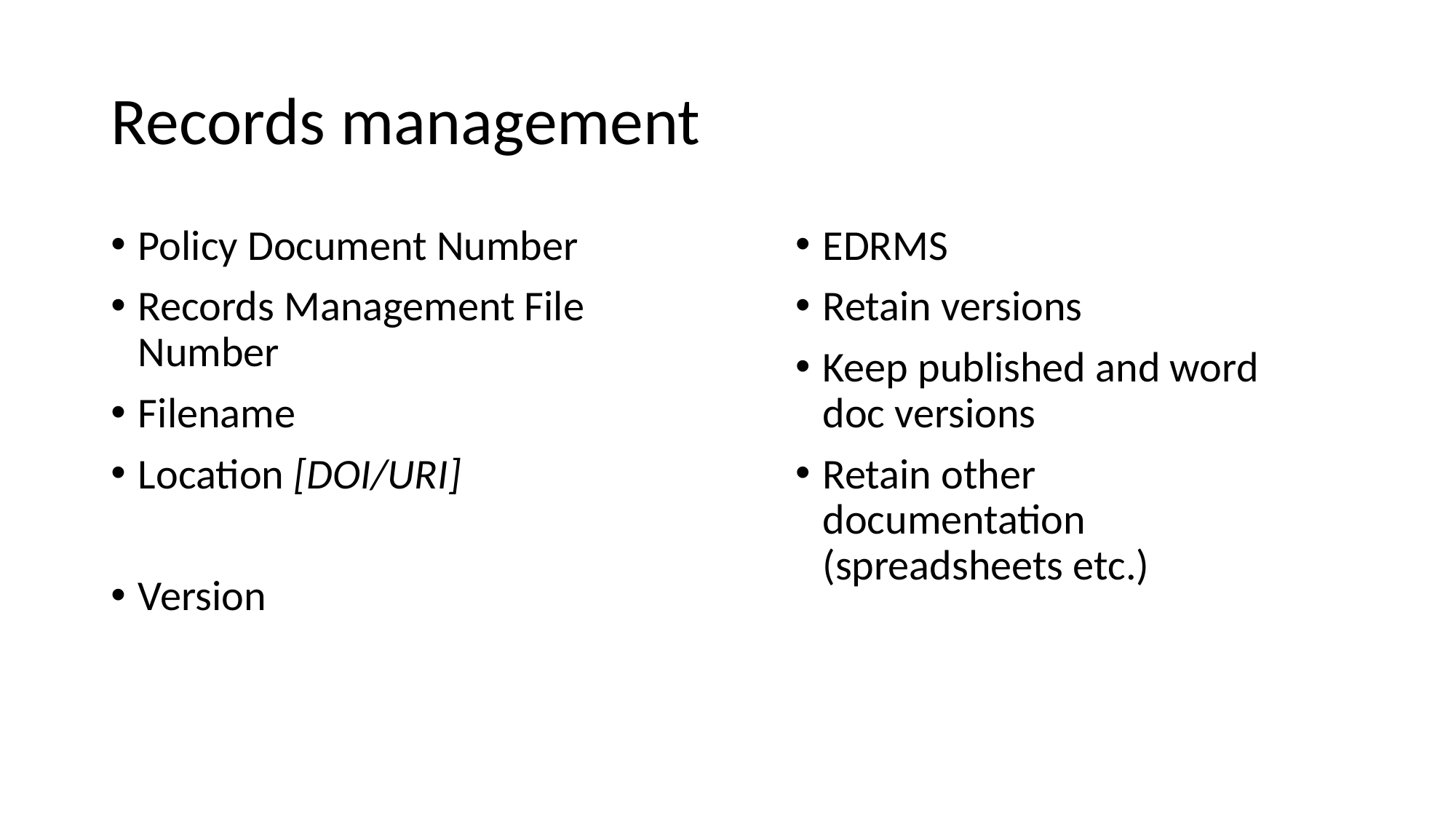

# Records management
Policy Document Number
Records Management File Number
Filename
Location [DOI/URI]

Version
EDRMS
Retain versions
Keep published and word doc versions
Retain other documentation (spreadsheets etc.)